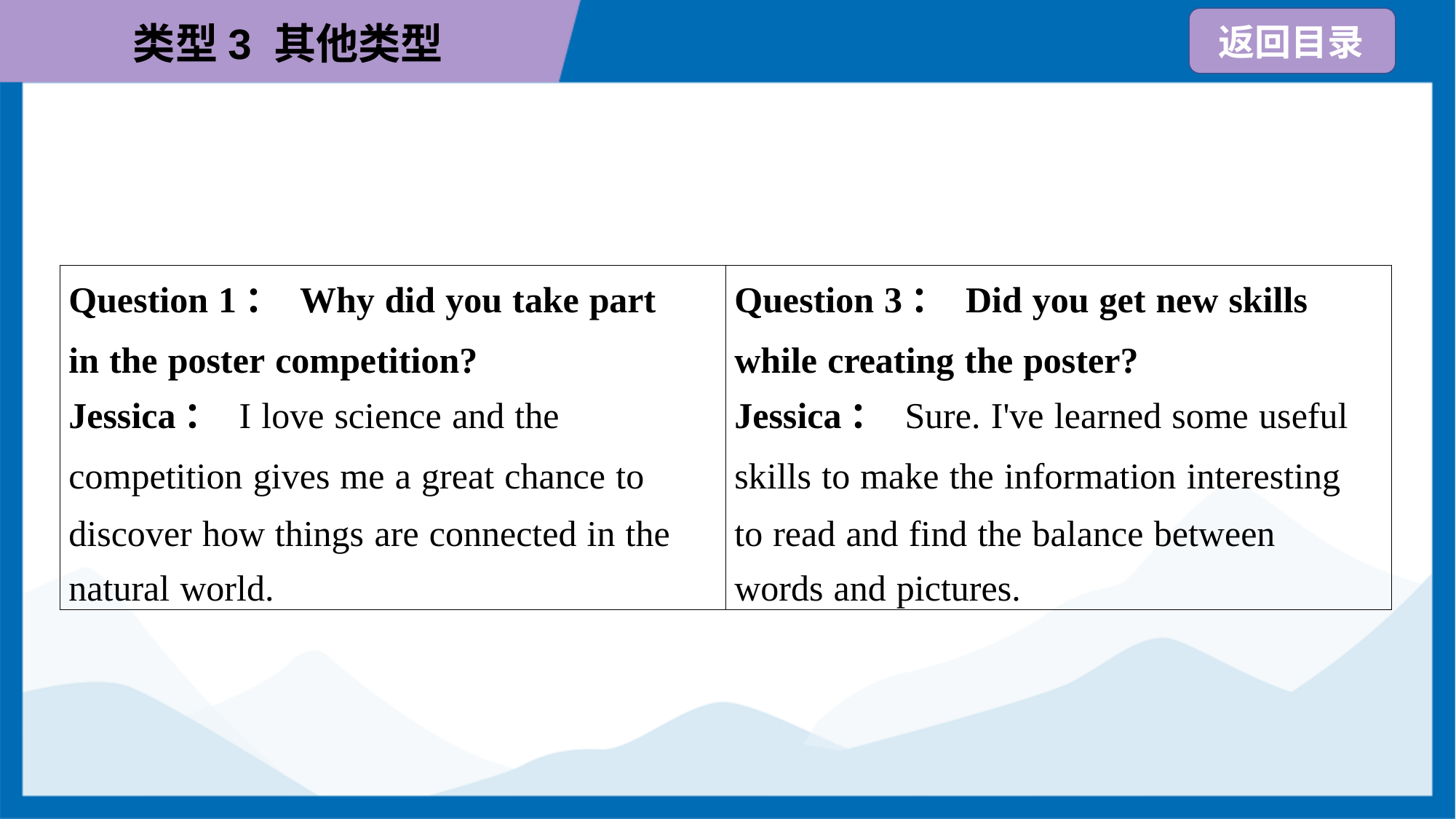

| Question 1： Why did you take part in the poster competition? Jessica： I love science and the competition gives me a great chance to discover how things are connected in the natural world. | Question 3： Did you get new skills while creating the poster? Jessica： Sure. I've learned some useful skills to make the information interesting to read and find the balance between words and pictures. |
| --- | --- |